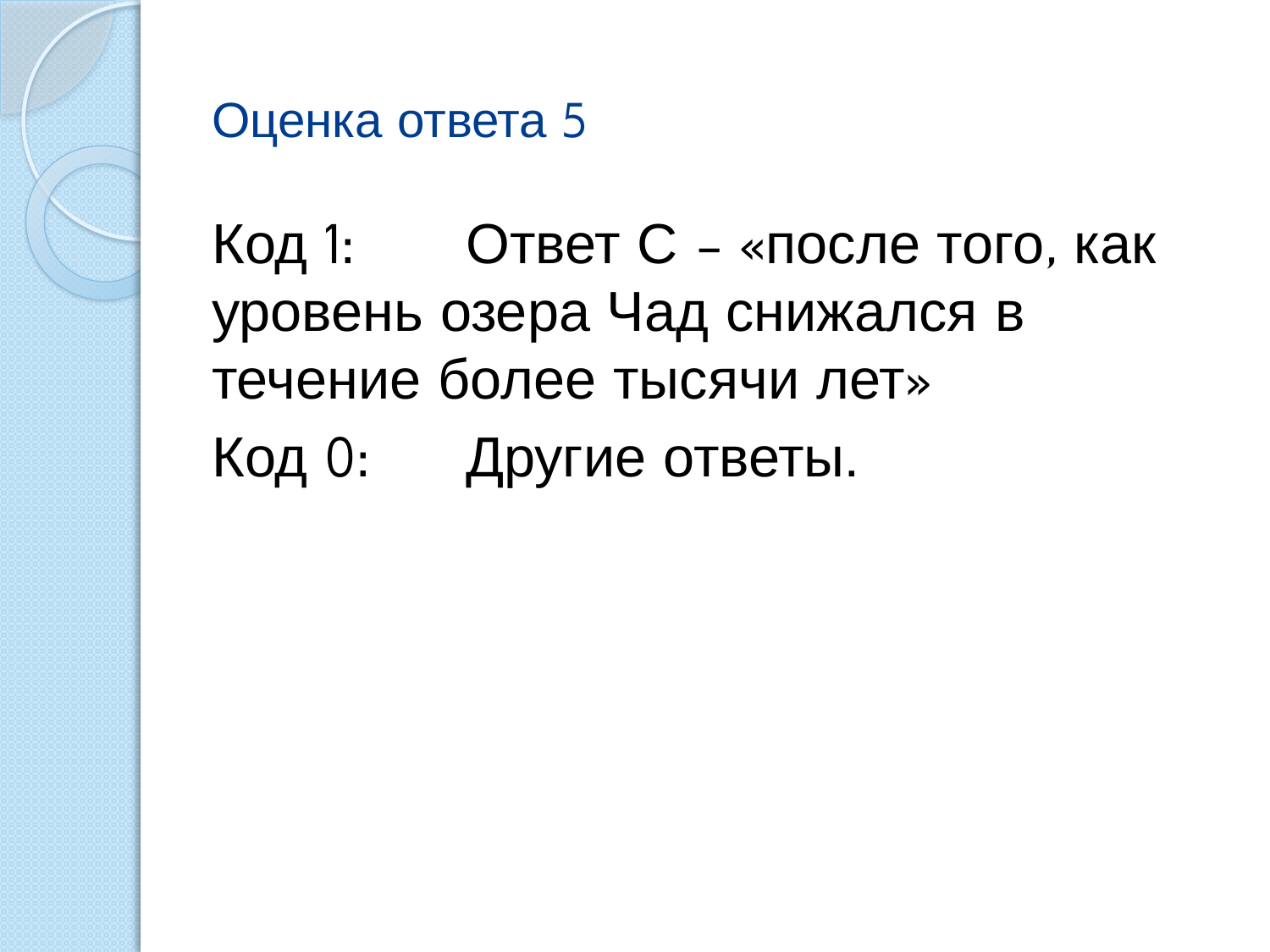

# Оценка ответа 5
Код 1:	Ответ С – «после того, как уровень озера Чад снижался в течение более тысячи лет»
Код 0:	Другие ответы.